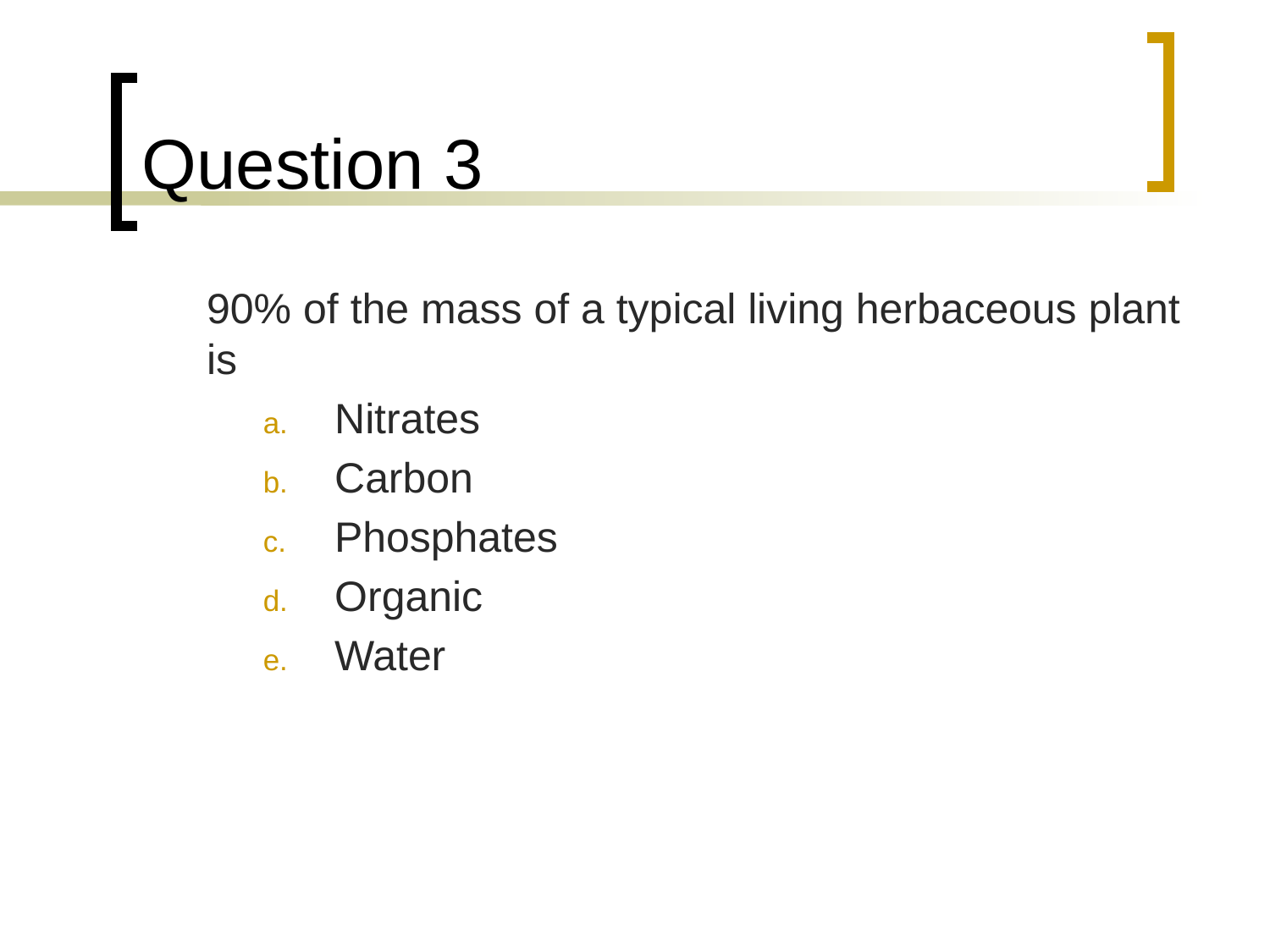

# Question 3
	90% of the mass of a typical living herbaceous plant is
Nitrates
Carbon
Phosphates
Organic
Water